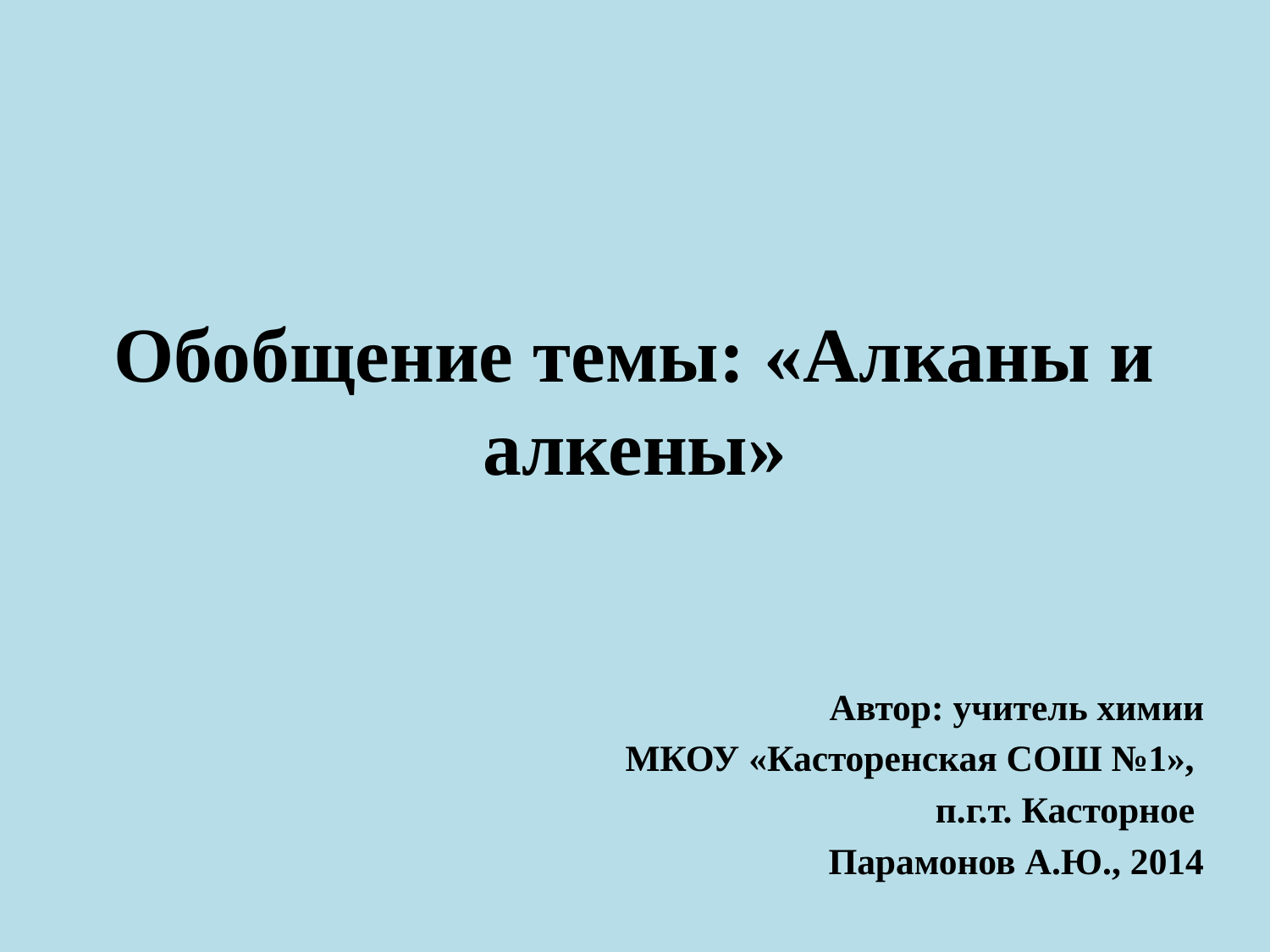

# Обобщение темы: «Алканы и алкены»
Автор: учитель химии
МКОУ «Касторенская СОШ №1»,
п.г.т. Касторное
Парамонов А.Ю., 2014